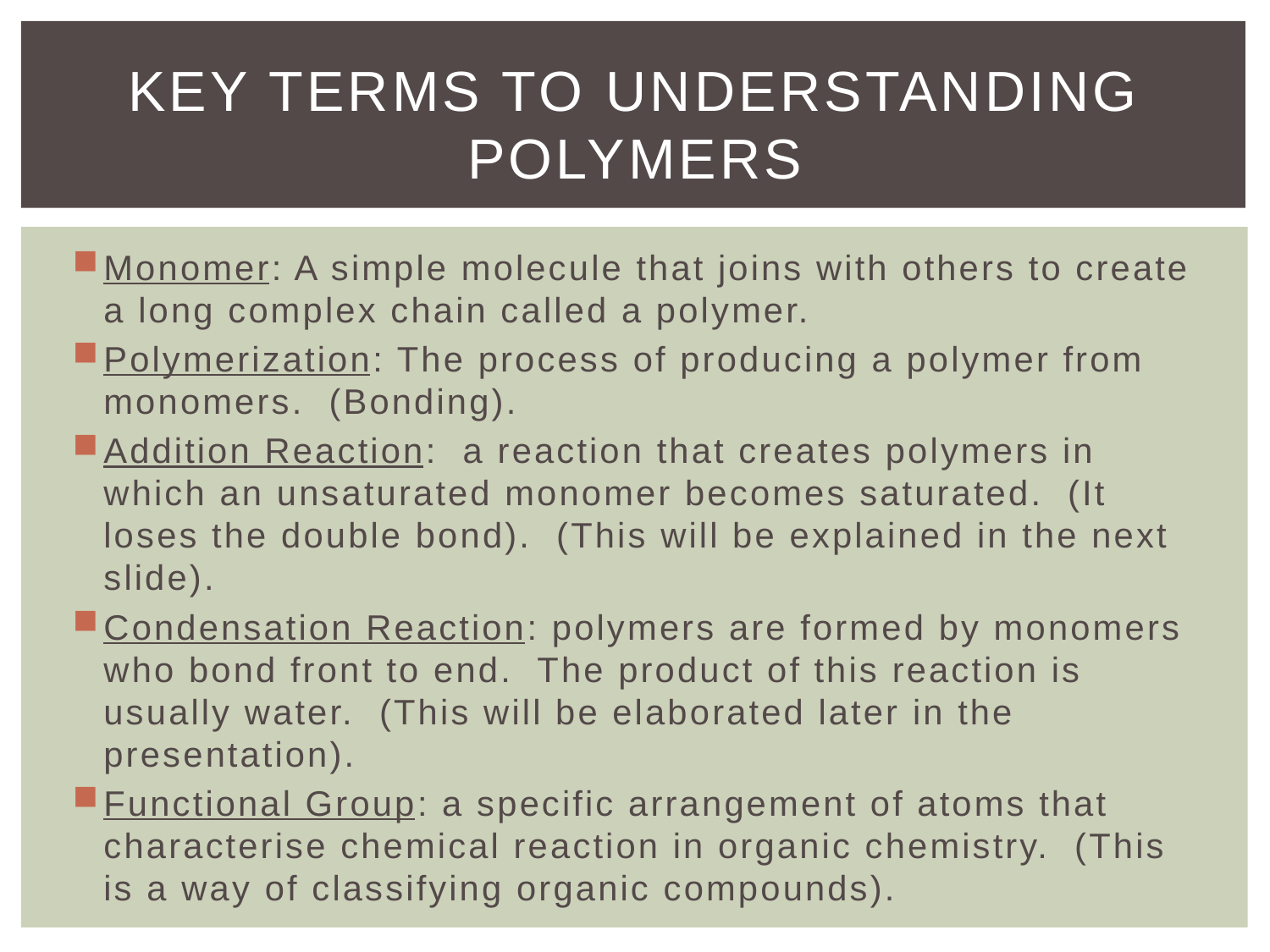

# Key terms to understanding polymers
Monomer: A simple molecule that joins with others to create a long complex chain called a polymer.
Polymerization: The process of producing a polymer from monomers.  (Bonding).
Addition Reaction:  a reaction that creates polymers in which an unsaturated monomer becomes saturated.  (It loses the double bond).  (This will be explained in the next slide).
Condensation Reaction: polymers are formed by monomers who bond front to end.  The product of this reaction is usually water.  (This will be elaborated later in the presentation).
Functional Group: a specific arrangement of atoms that characterise chemical reaction in organic chemistry.  (This is a way of classifying organic compounds).